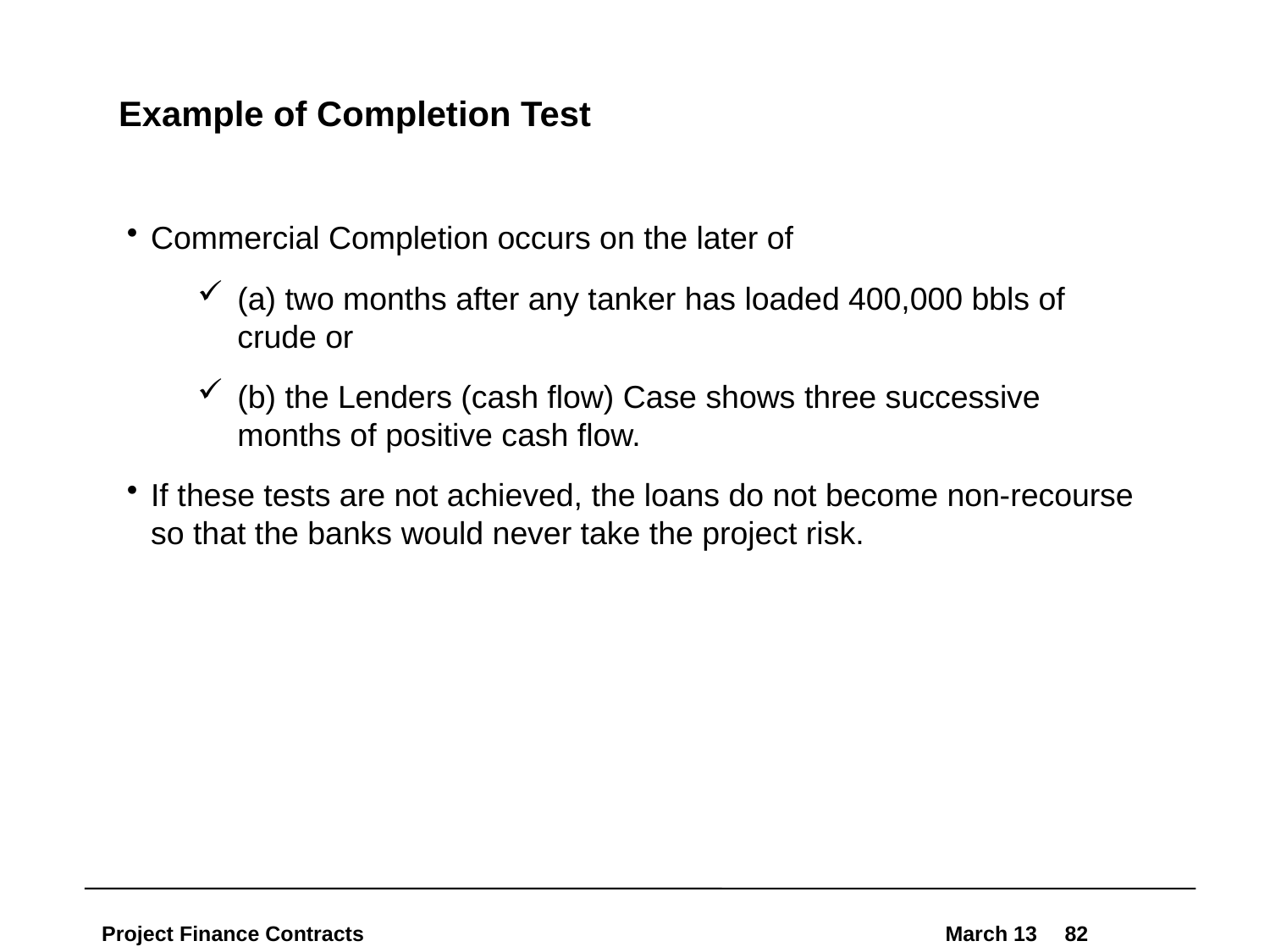

# Example of Completion Test
Commercial Completion occurs on the later of
(a) two months after any tanker has loaded 400,000 bbls of  crude or
(b) the Lenders (cash flow) Case shows three successive months of positive cash flow.
If these tests are not achieved, the loans do not become non-recourse so that the banks would never take the project risk.